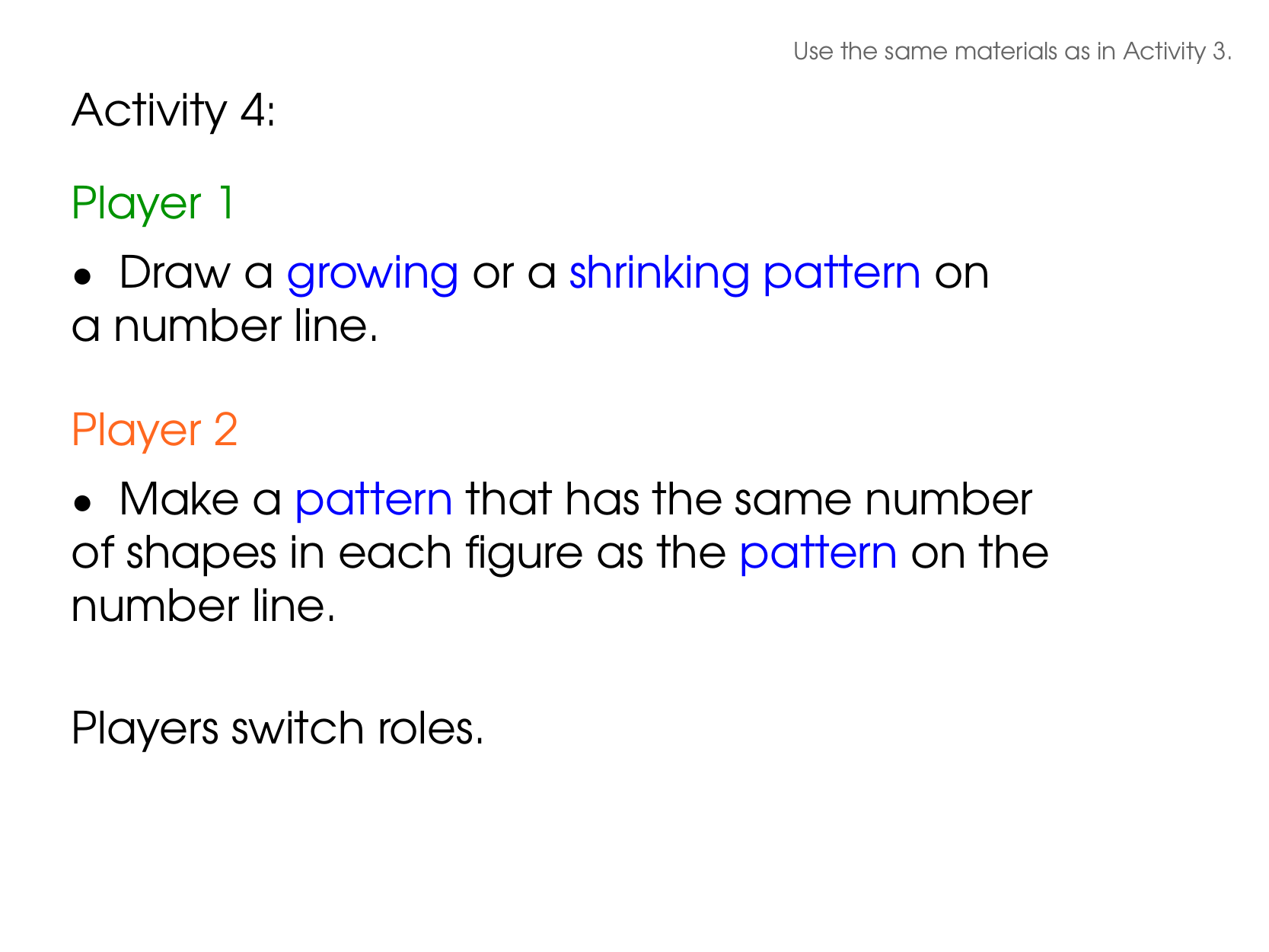

Use the same materials as in Activity 3.
Activity 4:
Player 1
•  Draw a growing or a shrinking pattern on
a number line.

Player 2
•  Make a pattern that has the same number
of shapes in each figure as the pattern on the
number line.

Players switch roles.